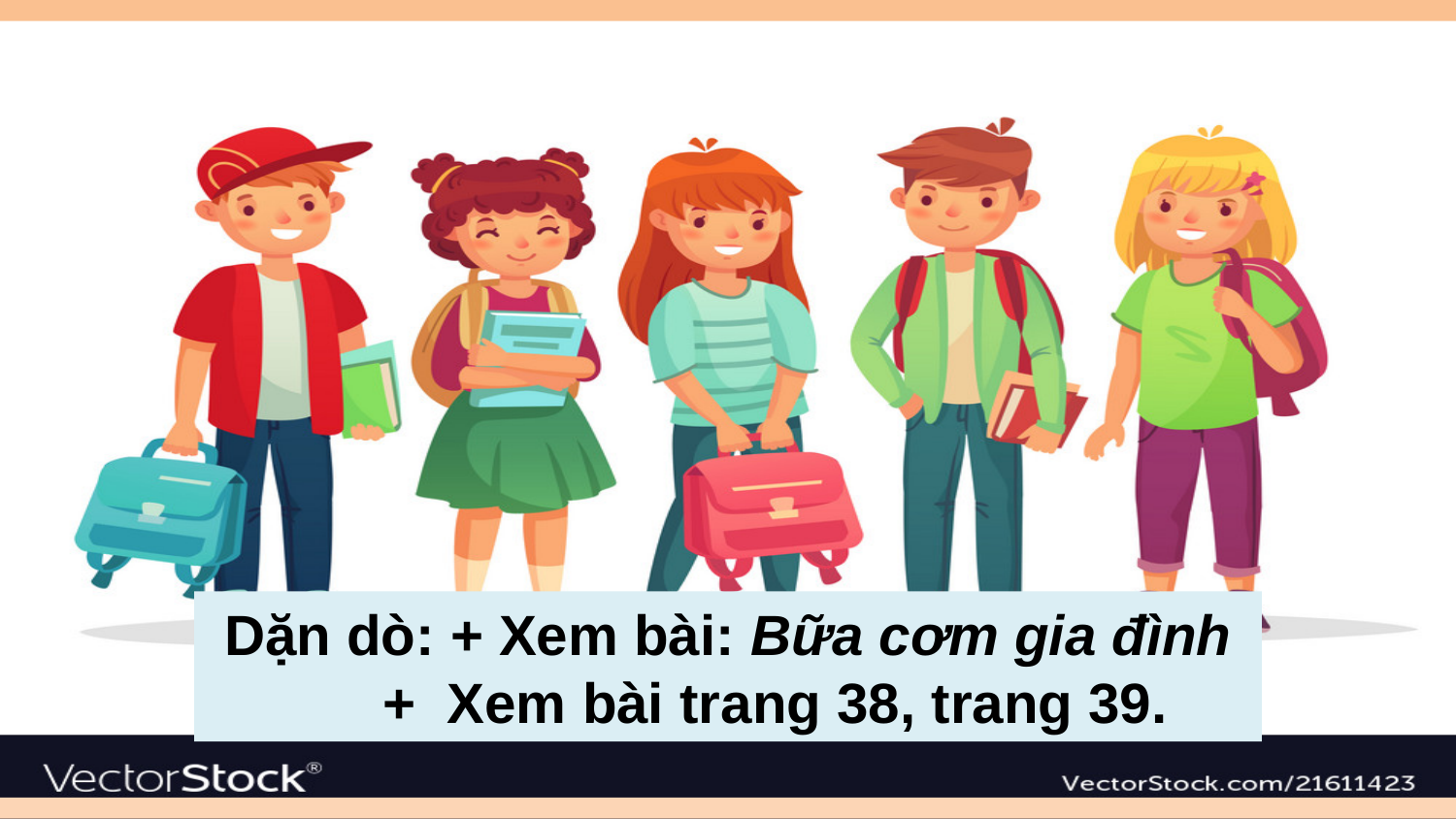

Dặn dò: + Xem bài: Bữa cơm gia đình
      +  Xem bài trang 38, trang 39.